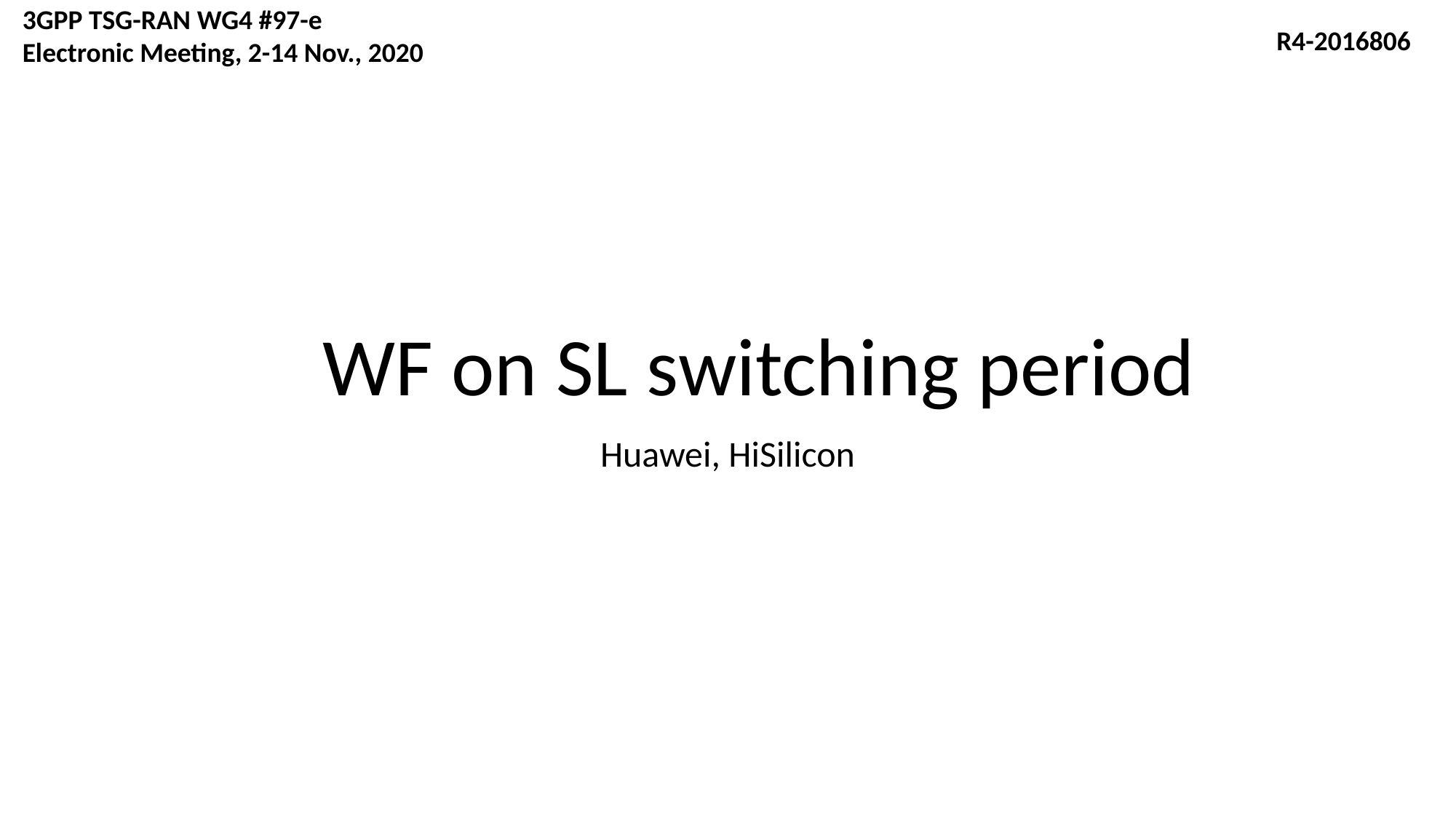

3GPP TSG-RAN WG4 #97-e
Electronic Meeting, 2-14 Nov., 2020
R4-2016806
# WF on SL switching period
Huawei, HiSilicon